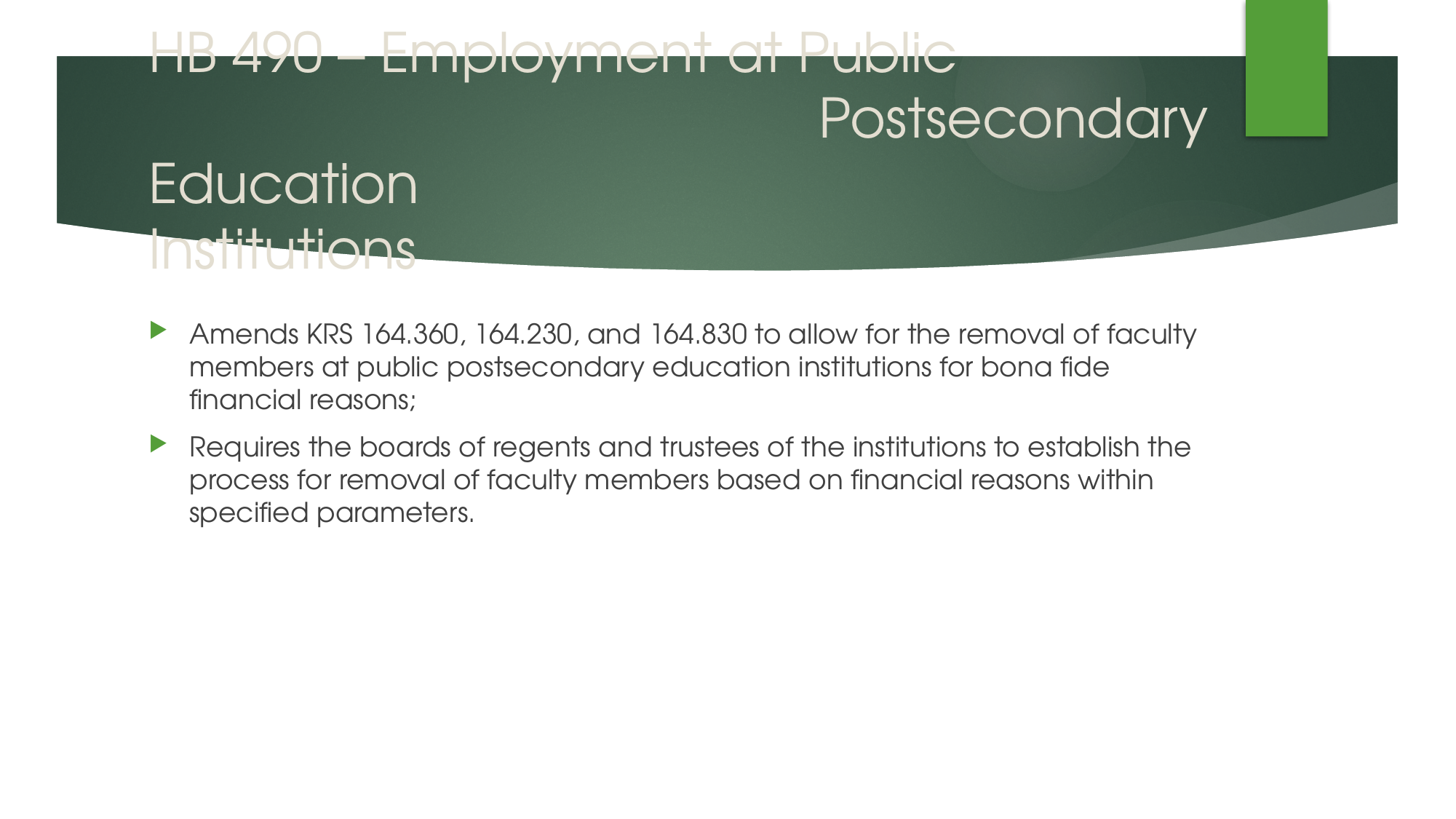

# HB 490 – Employment at Public 							 	 Postsecondary Education 				 			 Institutions
Amends KRS 164.360, 164.230, and 164.830 to allow for the removal of faculty members at public postsecondary education institutions for bona fide financial reasons;
Requires the boards of regents and trustees of the institutions to establish the process for removal of faculty members based on financial reasons within specified parameters.